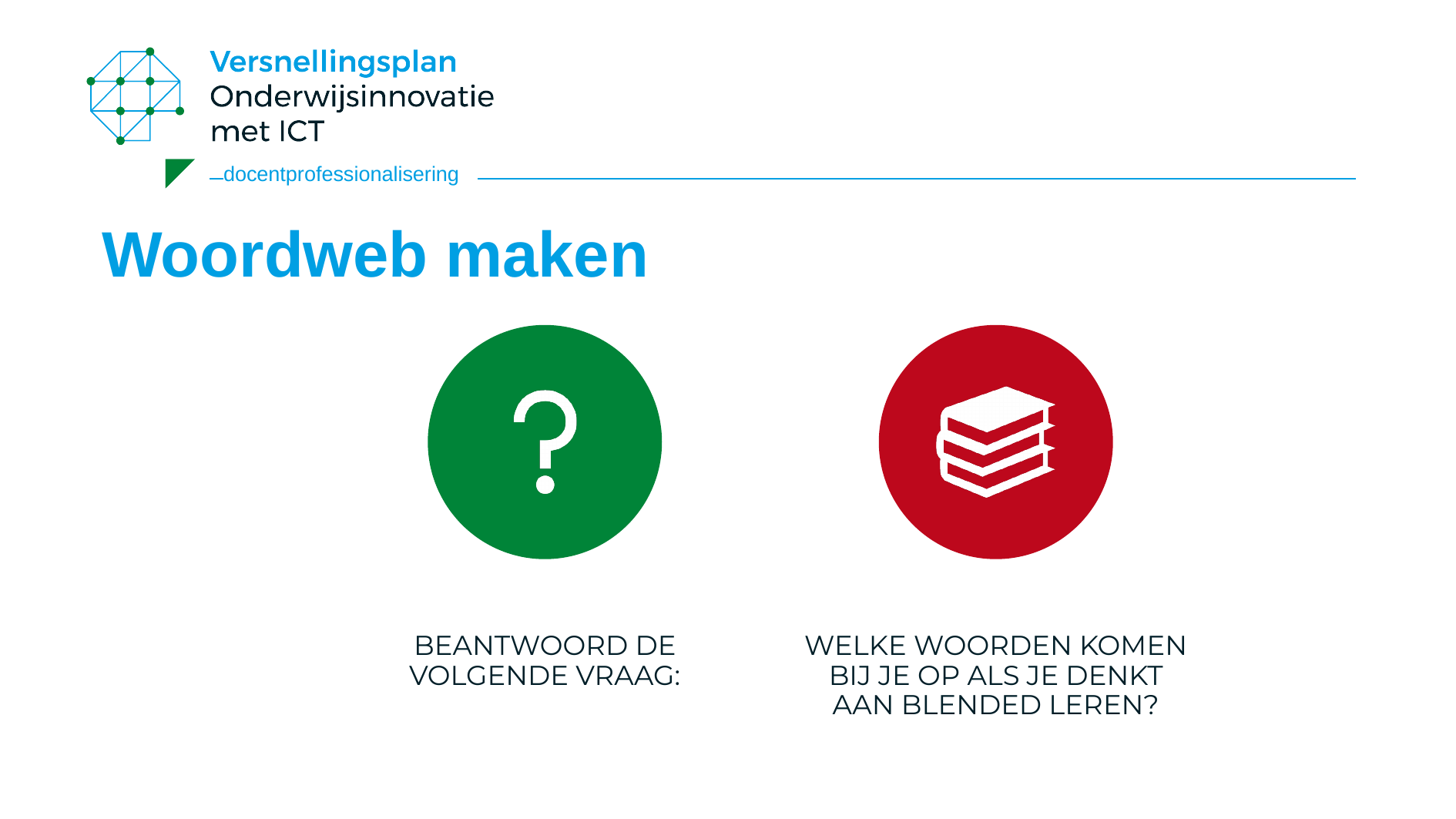

# Woordweb maken
Beantwoord de volgende vraag:
Welke woorden komen bij je op als je denkt aan blended leren?